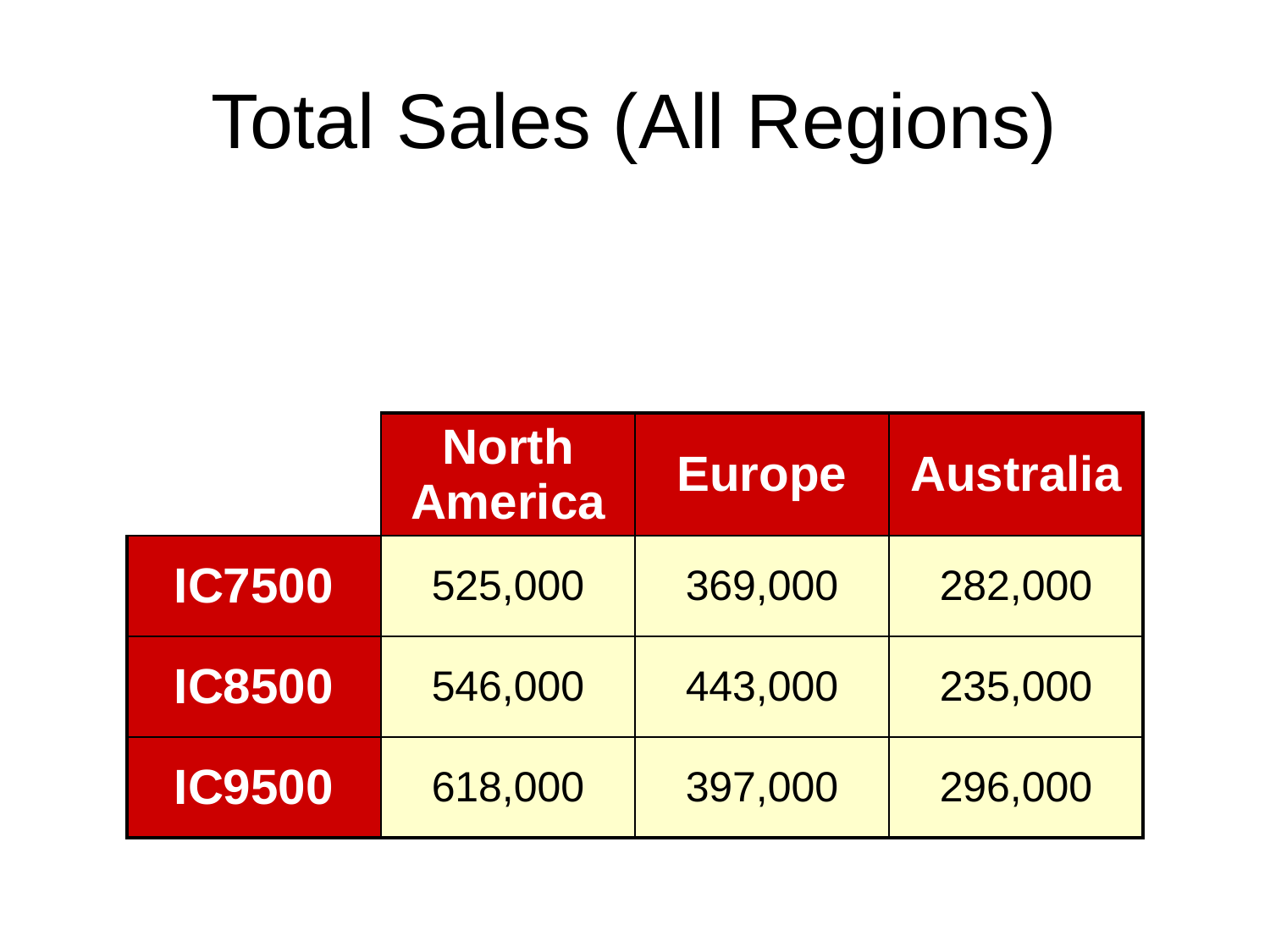

# Total Sales (All Regions)
|  | North America | Europe | Australia |
| --- | --- | --- | --- |
| IC7500 | 525,000 | 369,000 | 282,000 |
| IC8500 | 546,000 | 443,000 | 235,000 |
| IC9500 | 618,000 | 397,000 | 296,000 |